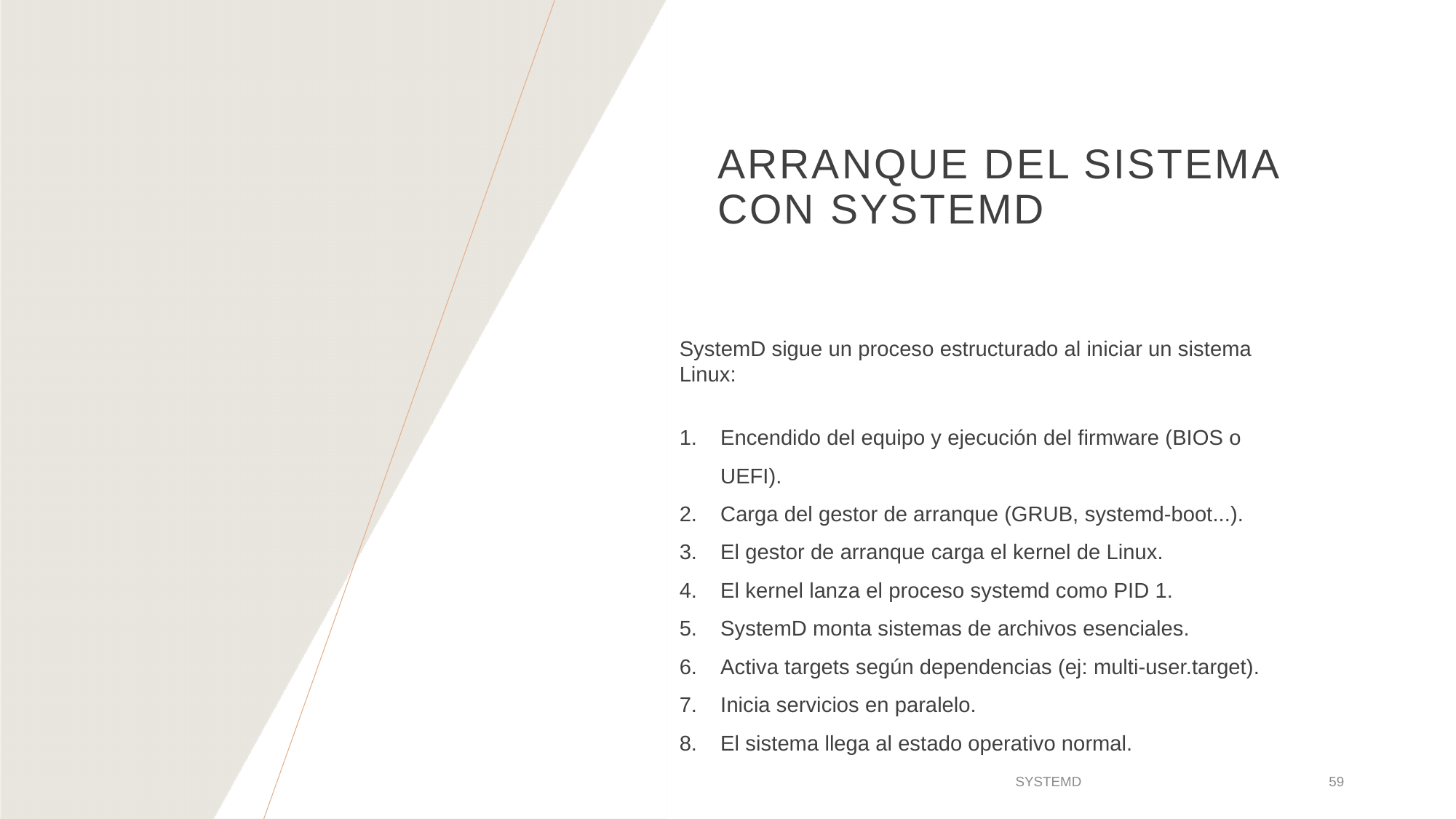

# Arranque del sistema con systemd
SystemD sigue un proceso estructurado al iniciar un sistema Linux:

Encendido del equipo y ejecución del firmware (BIOS o UEFI).
Carga del gestor de arranque (GRUB, systemd-boot...).
El gestor de arranque carga el kernel de Linux.
El kernel lanza el proceso systemd como PID 1.
SystemD monta sistemas de archivos esenciales.
Activa targets según dependencias (ej: multi-user.target).
Inicia servicios en paralelo.
El sistema llega al estado operativo normal.

SYSTEMD
59